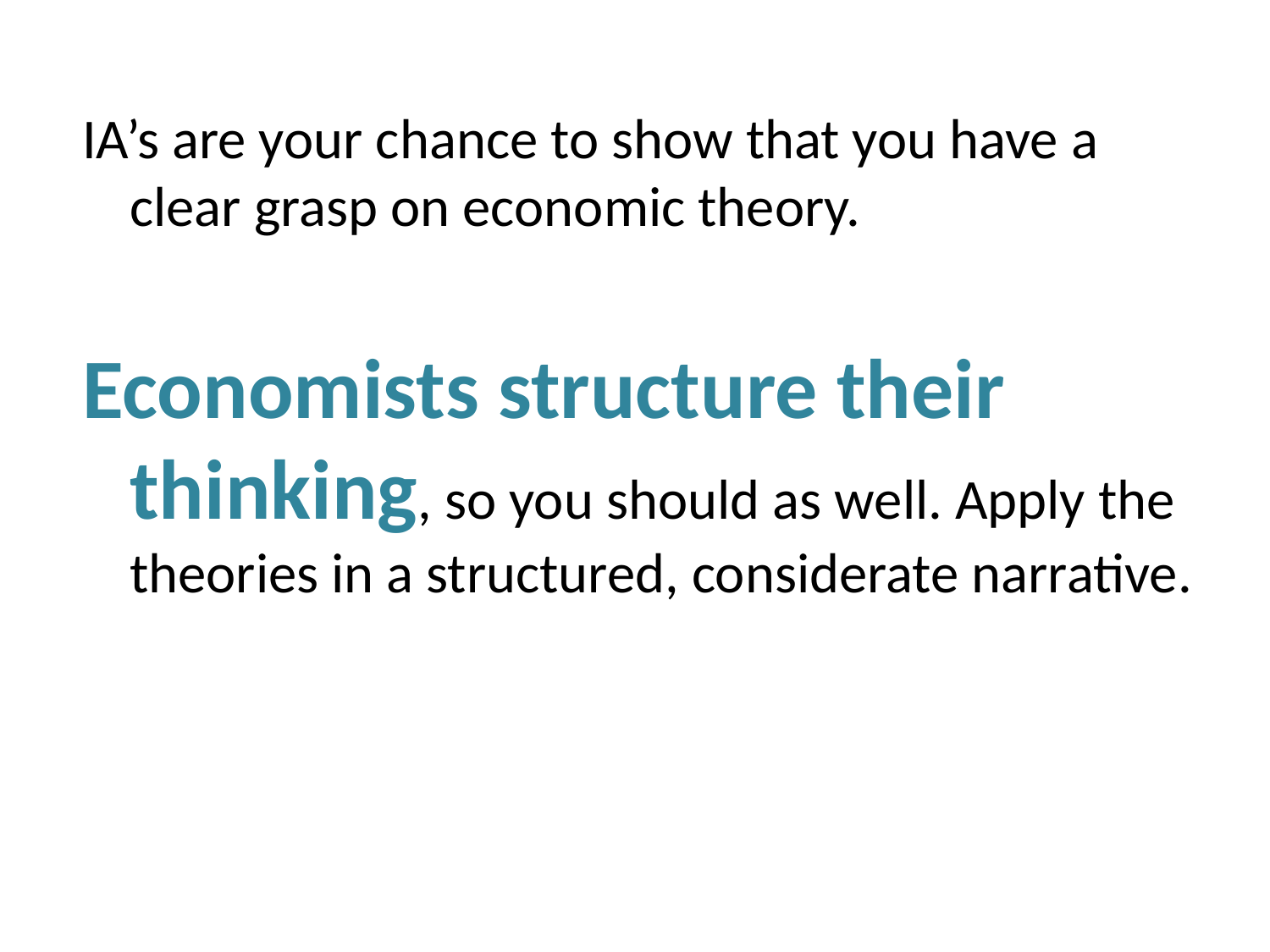

IA’s are your chance to show that you have a clear grasp on economic theory.

Economists structure their thinking, so you should as well. Apply the theories in a structured, considerate narrative.